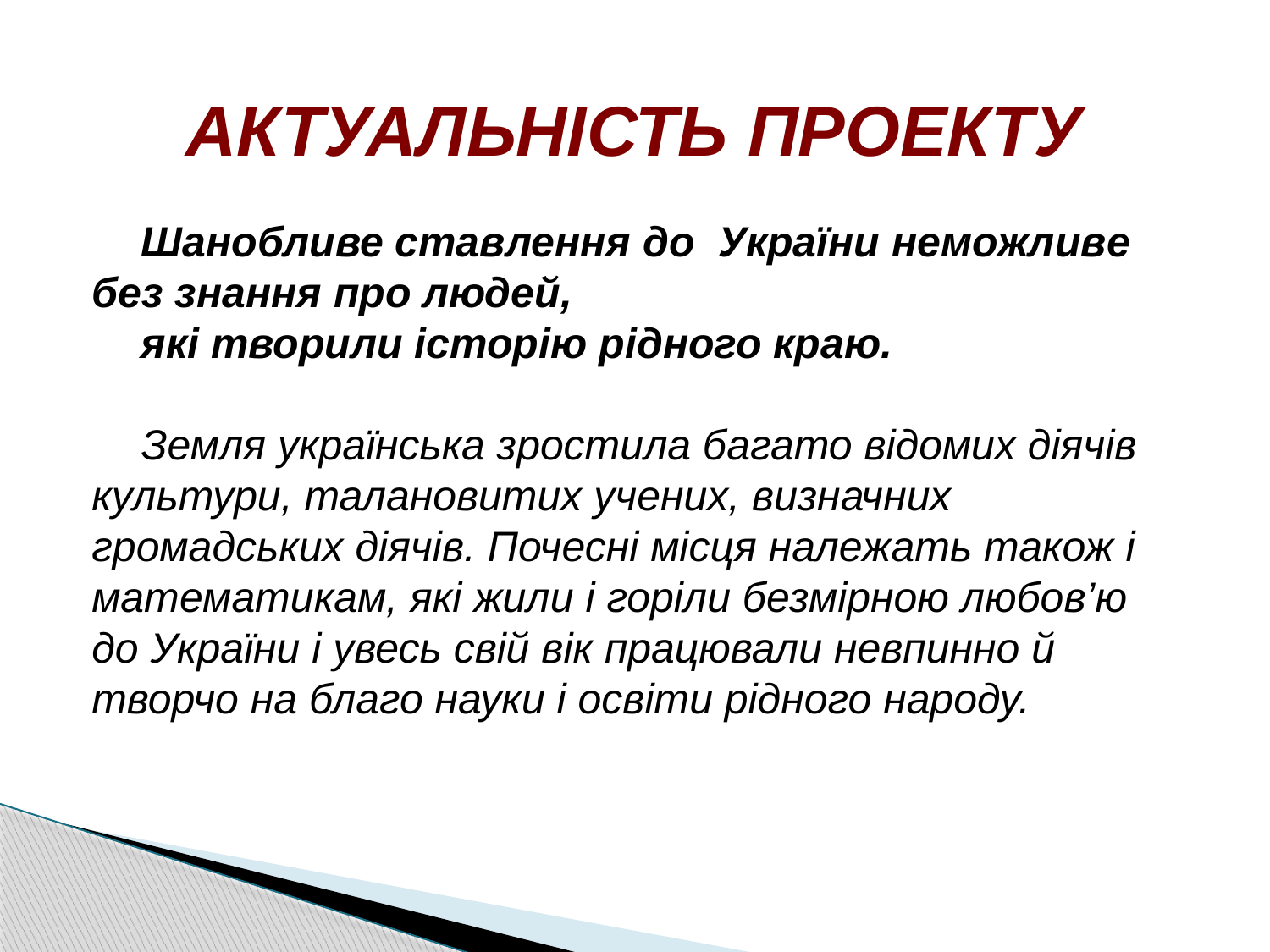

АКТУАЛЬНІСТЬ ПРОЕКТУ
Шанобливе ставлення до  України неможливе без знання про людей,
які творили історію рідного краю.

Земля українська зростила багато відомих діячів культури, талановитих учених, визначних громадських діячів. Почесні місця належать також і математикам, які жили і горіли безмірною любов’ю до України і увесь свій вік працювали невпинно й творчо на благо науки і освіти рідного народу.